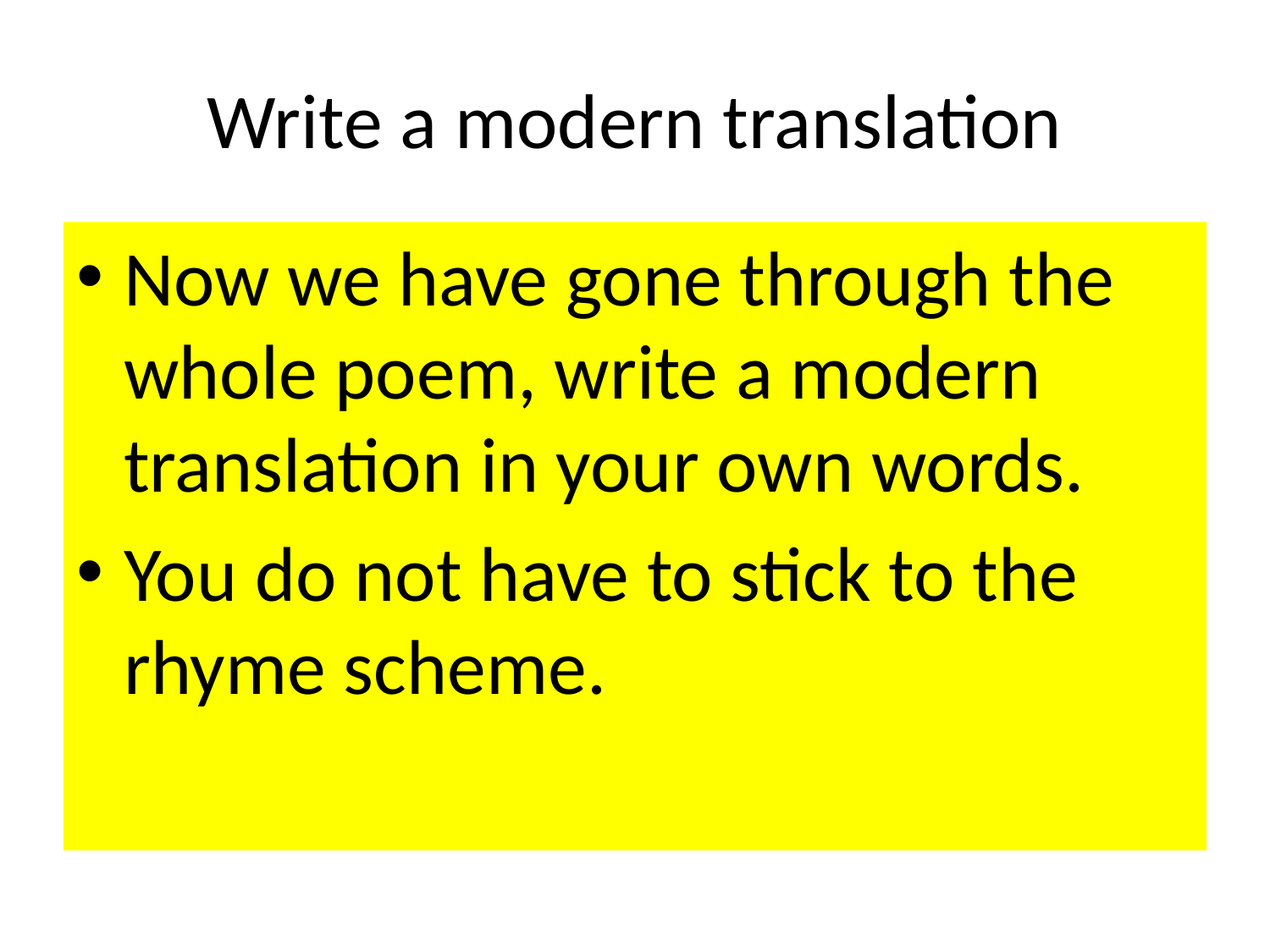

# Write a modern translation
Now we have gone through the whole poem, write a modern translation in your own words.
You do not have to stick to the rhyme scheme.